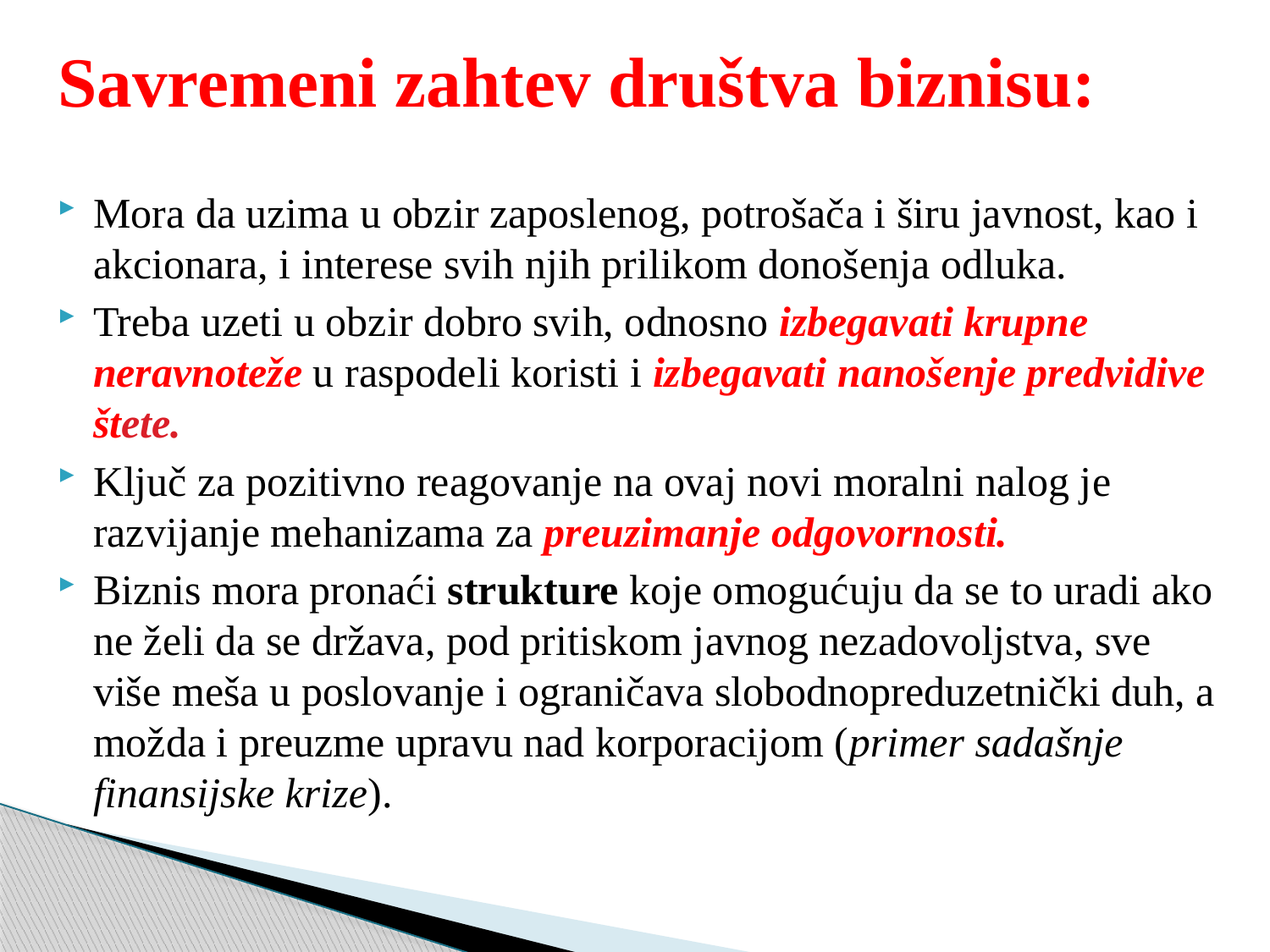

Savremeni zahtev društva biznisu:

Mora da uzima u obzir zaposlenog, potrošača i širu javnost, kao i akcionara, i interese svih njih prilikom donošenja odluka.
Treba uzeti u obzir dobro svih, odnosno izbegavati krupne neravnoteže u raspodeli koristi i izbegavati nanošenje predvidive štete.
Ključ za pozitivno reagovanje na ovaj novi moralni nalog je razvijanje mehanizama za preuzimanje odgovornosti.
Biznis mora pronaći strukture koje omogućuju da se to uradi ako ne želi da se država, pod pritiskom javnog nezadovoljstva, sve više meša u poslovanje i ograničava slobodnopreduzetnički duh, a možda i preuzme upravu nad korporacijom (primer sadašnje finansijske krize).